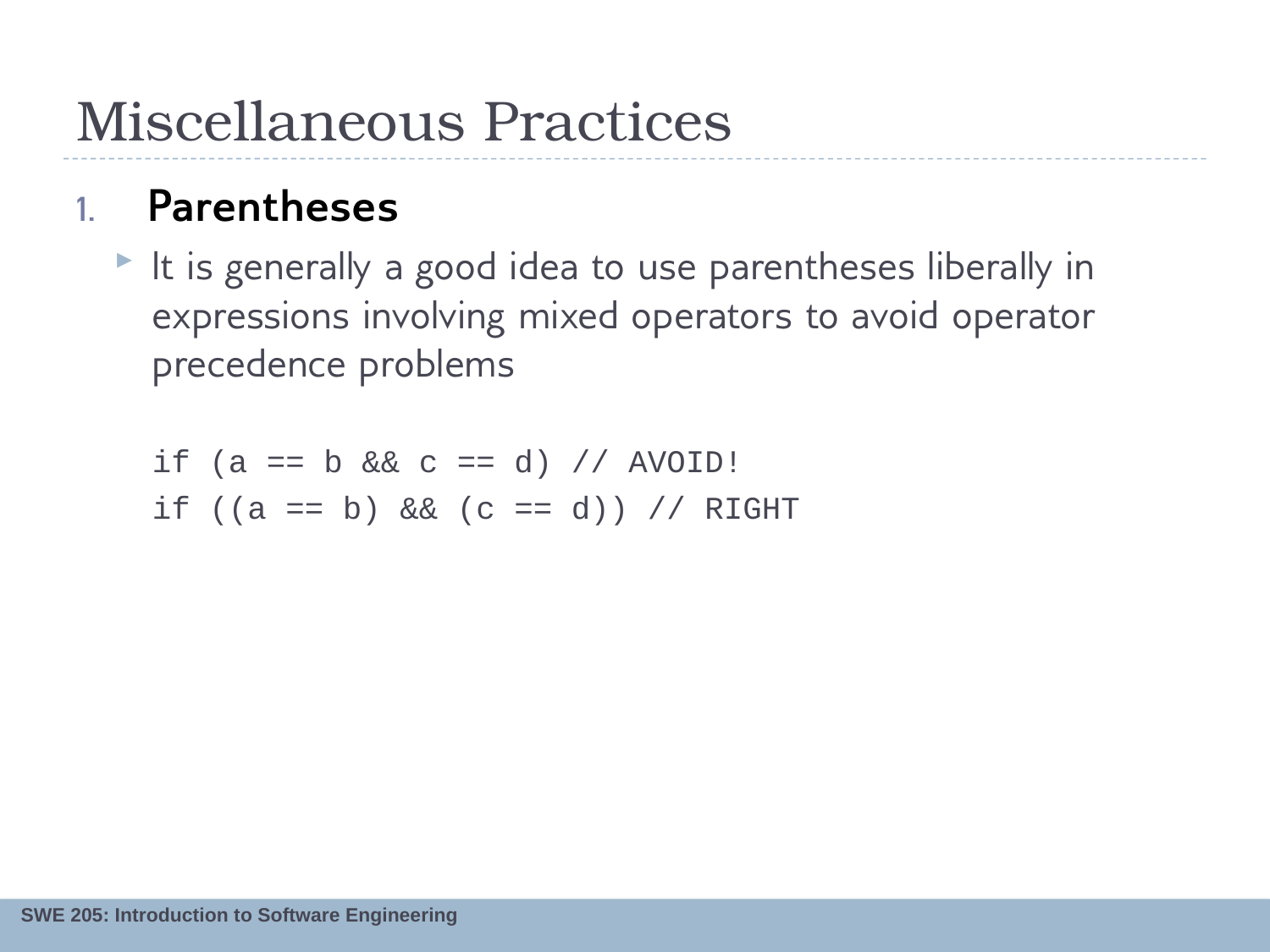

# Miscellaneous Practices
Parentheses
It is generally a good idea to use parentheses liberally in expressions involving mixed operators to avoid operator precedence problems

	if (a == b && c == d) // AVOID!
	if ((a == b) && (c == d)) // RIGHT